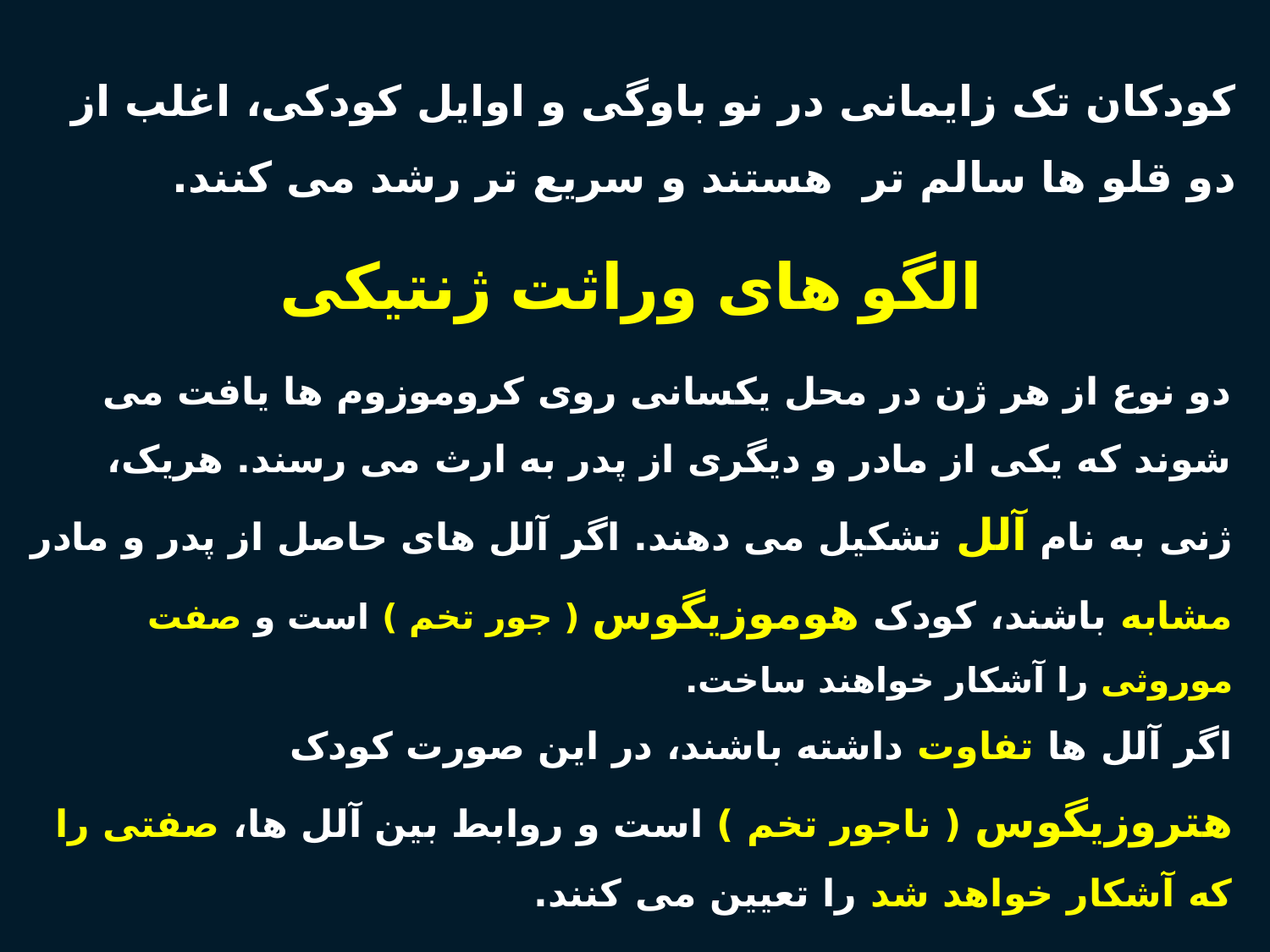

کودکان تک زایمانی در نو باوگی و اوایل کودکی، اغلب از دو قلو ها سالم تر  هستند و سریع تر رشد می کنند.
# الگو های وراثت ژنتیکی
دو نوع از هر ژن در محل یکسانی روی کروموزوم ها یافت می شوند که یکی از مادر و دیگری از پدر به ارث می رسند. هریک، ژنی به نام آلل تشکیل می دهند. اگر آلل های حاصل از پدر و مادر مشابه باشند، کودک هوموزیگوس ( جور تخم ) است و صفت موروثی را آشکار خواهند ساخت.
اگر آلل ها تفاوت داشته باشند، در این صورت کودک هتروزیگوس ( ناجور تخم ) است و روابط بین آلل ها، صفتی را که آشکار خواهد شد را تعیین می کنند.
8